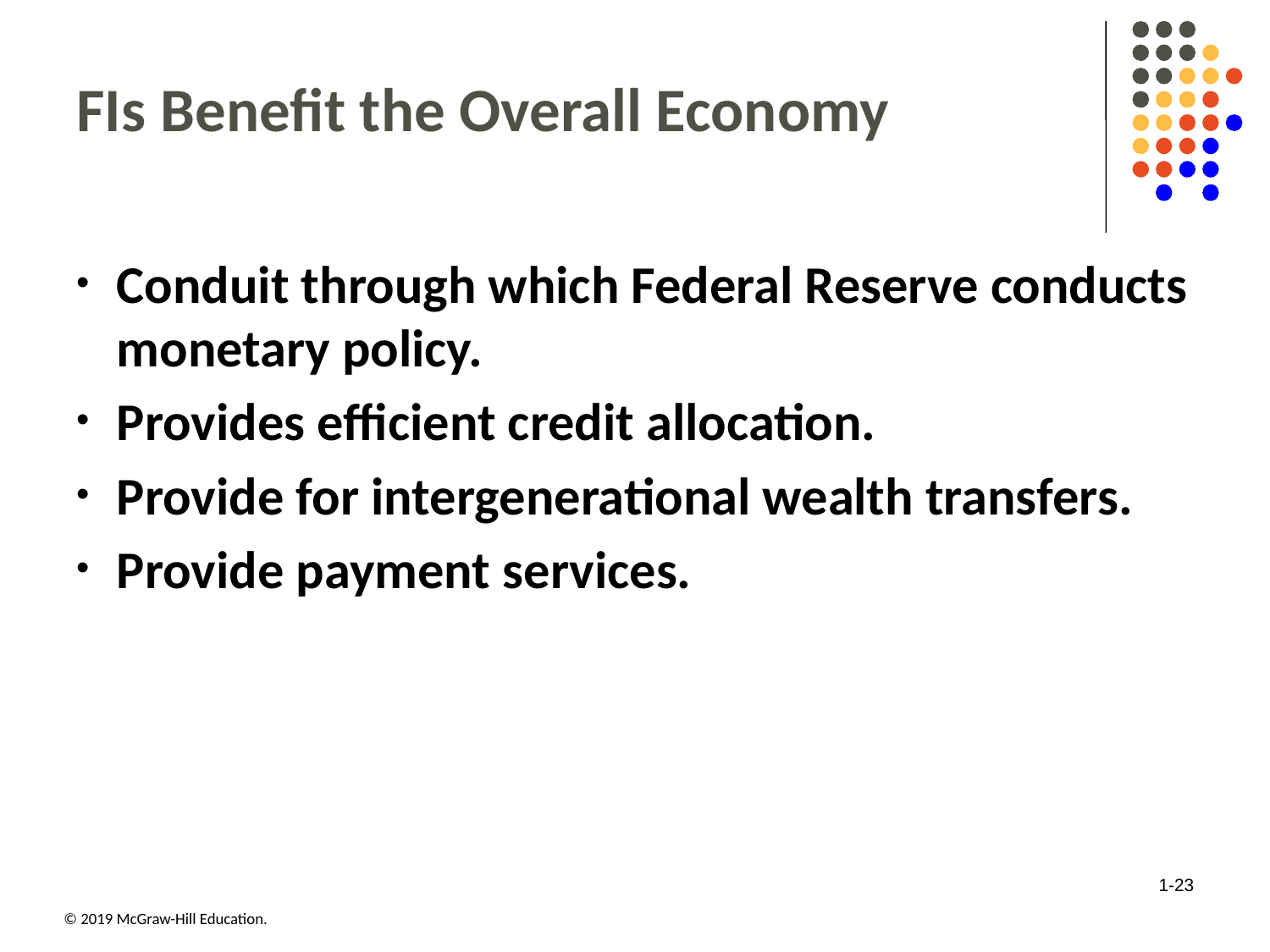

# F I s Benefit the Overall Economy
Conduit through which Federal Reserve conducts monetary policy.
Provides efficient credit allocation.
Provide for intergenerational wealth transfers.
Provide payment services.
1-23